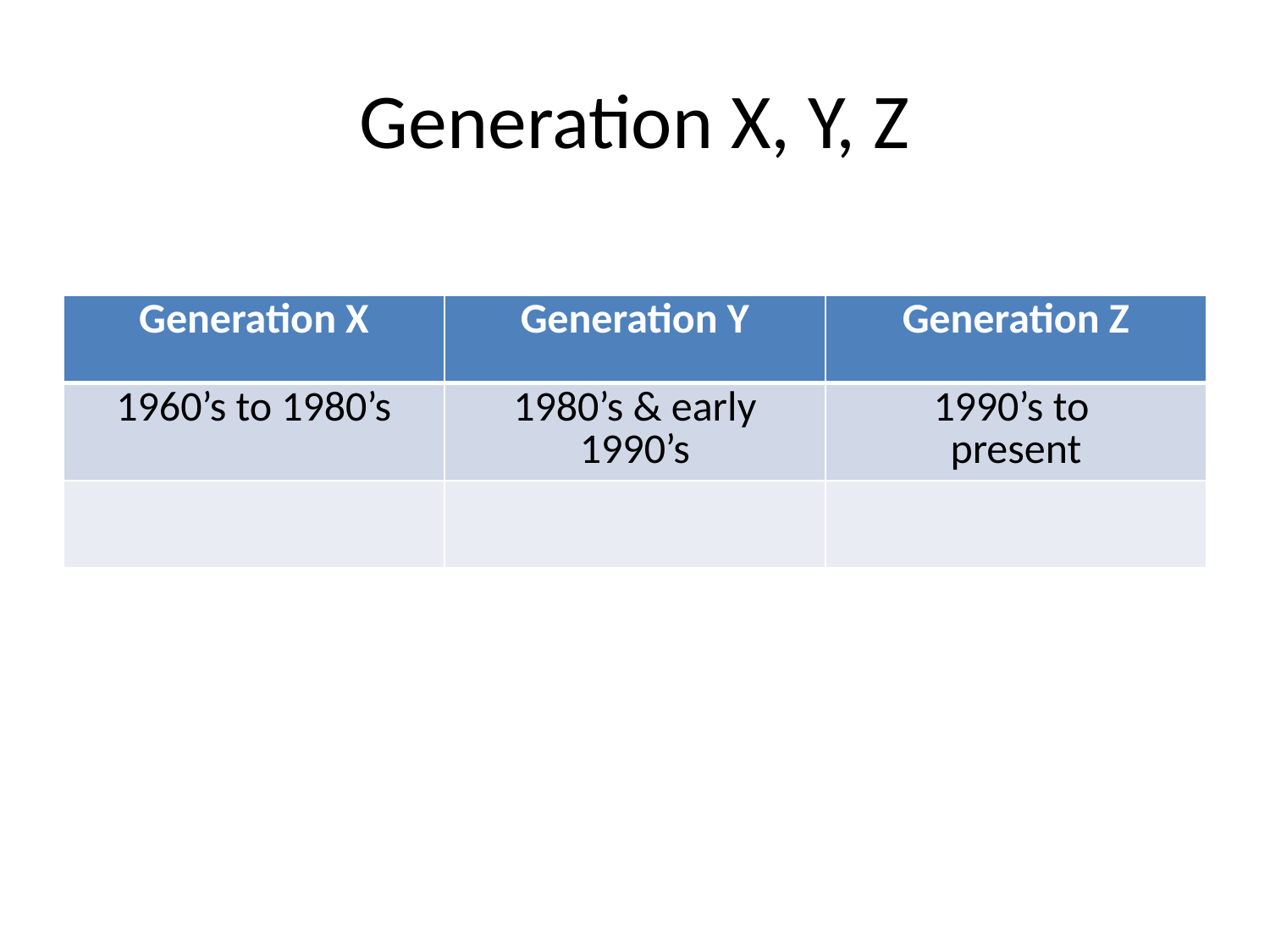

# Generation X, Y, Z
| Generation X | Generation Y | Generation Z |
| --- | --- | --- |
| 1960’s to 1980’s | 1980’s & early 1990’s | 1990’s to present |
|  |  |  |